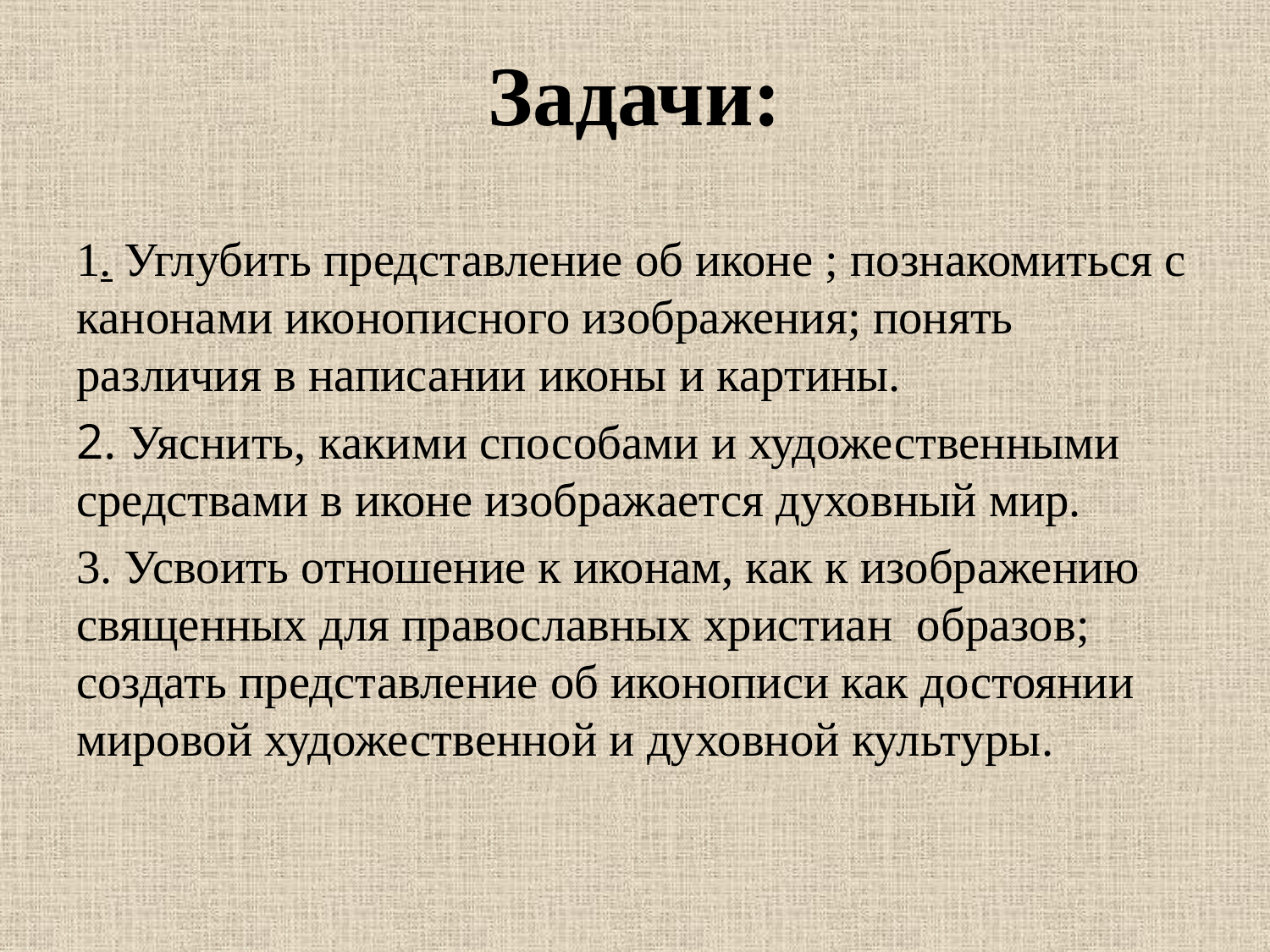

# Задачи:
1. Углубить представление об иконе ; познакомиться с канонами иконописного изображения; понять различия в написании иконы и картины.
2. Уяснить, какими способами и художественными средствами в иконе изображается духовный мир.
3. Усвоить отношение к иконам, как к изображению священных для православных христиан  образов; создать представление об иконописи как достоянии мировой художественной и духовной культуры.